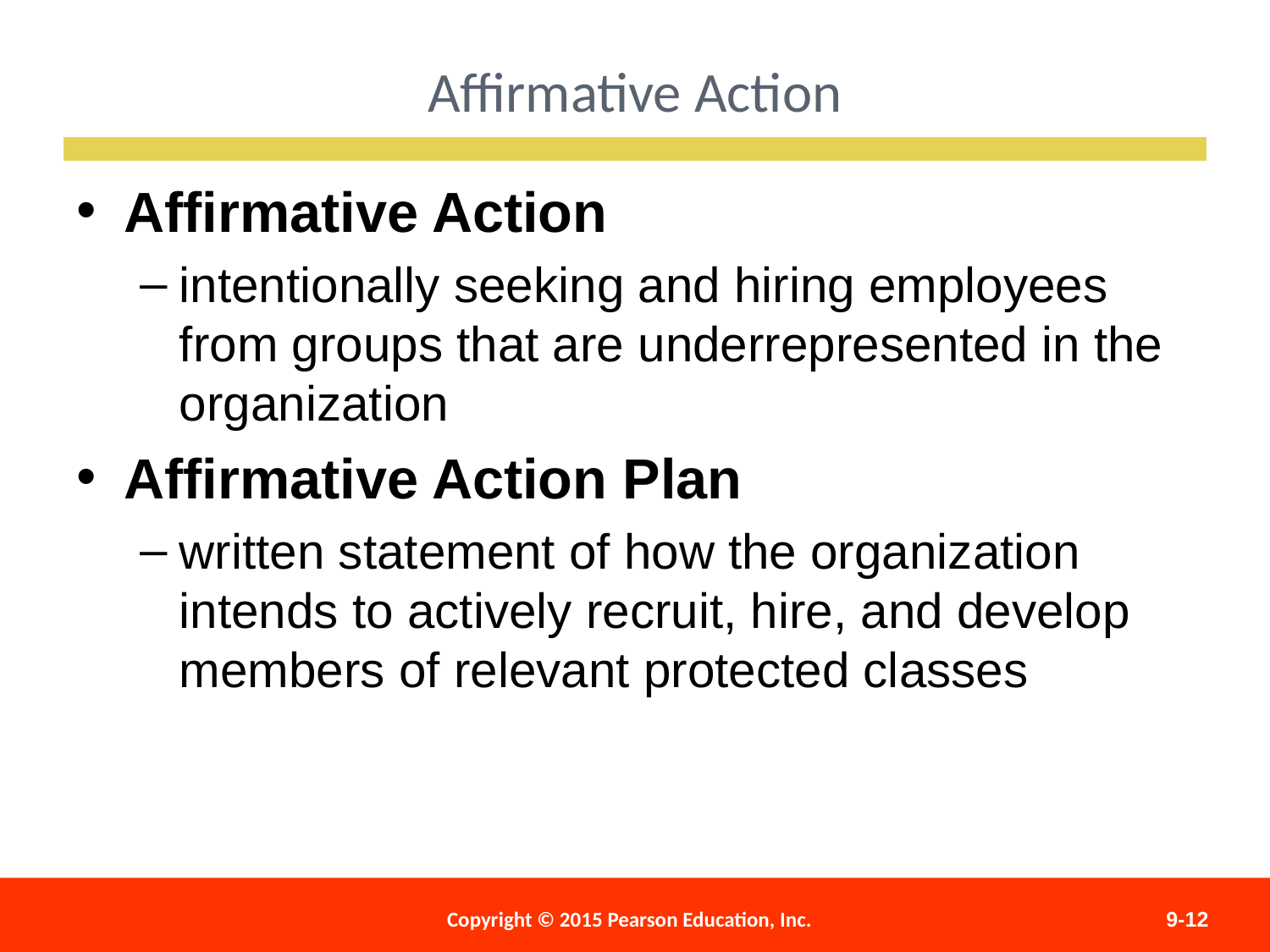

Affirmative Action
Affirmative Action
intentionally seeking and hiring employees from groups that are underrepresented in the organization
Affirmative Action Plan
written statement of how the organization intends to actively recruit, hire, and develop members of relevant protected classes